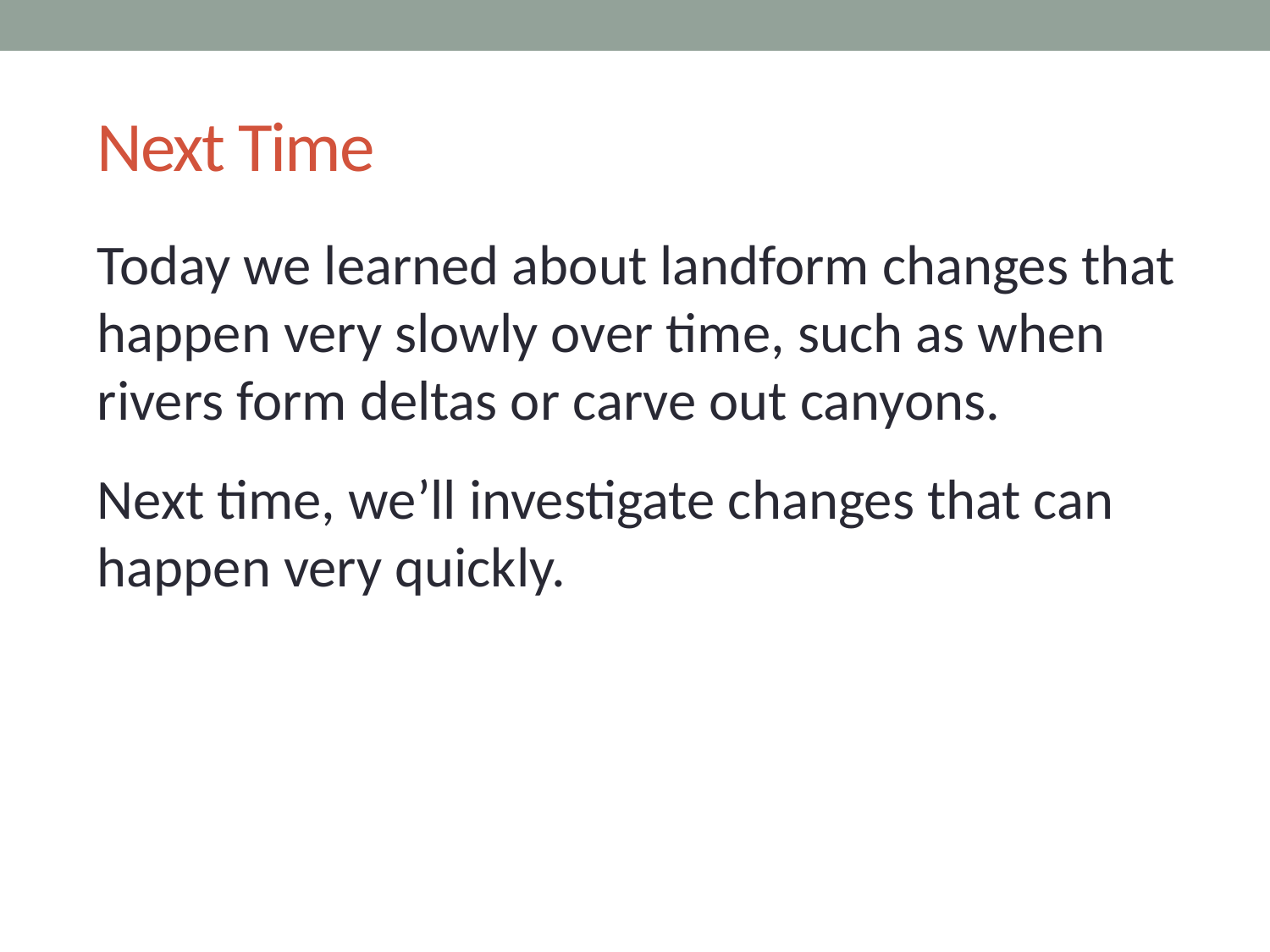

# Next Time
Today we learned about landform changes that happen very slowly over time, such as when rivers form deltas or carve out canyons.
Next time, we’ll investigate changes that can happen very quickly.